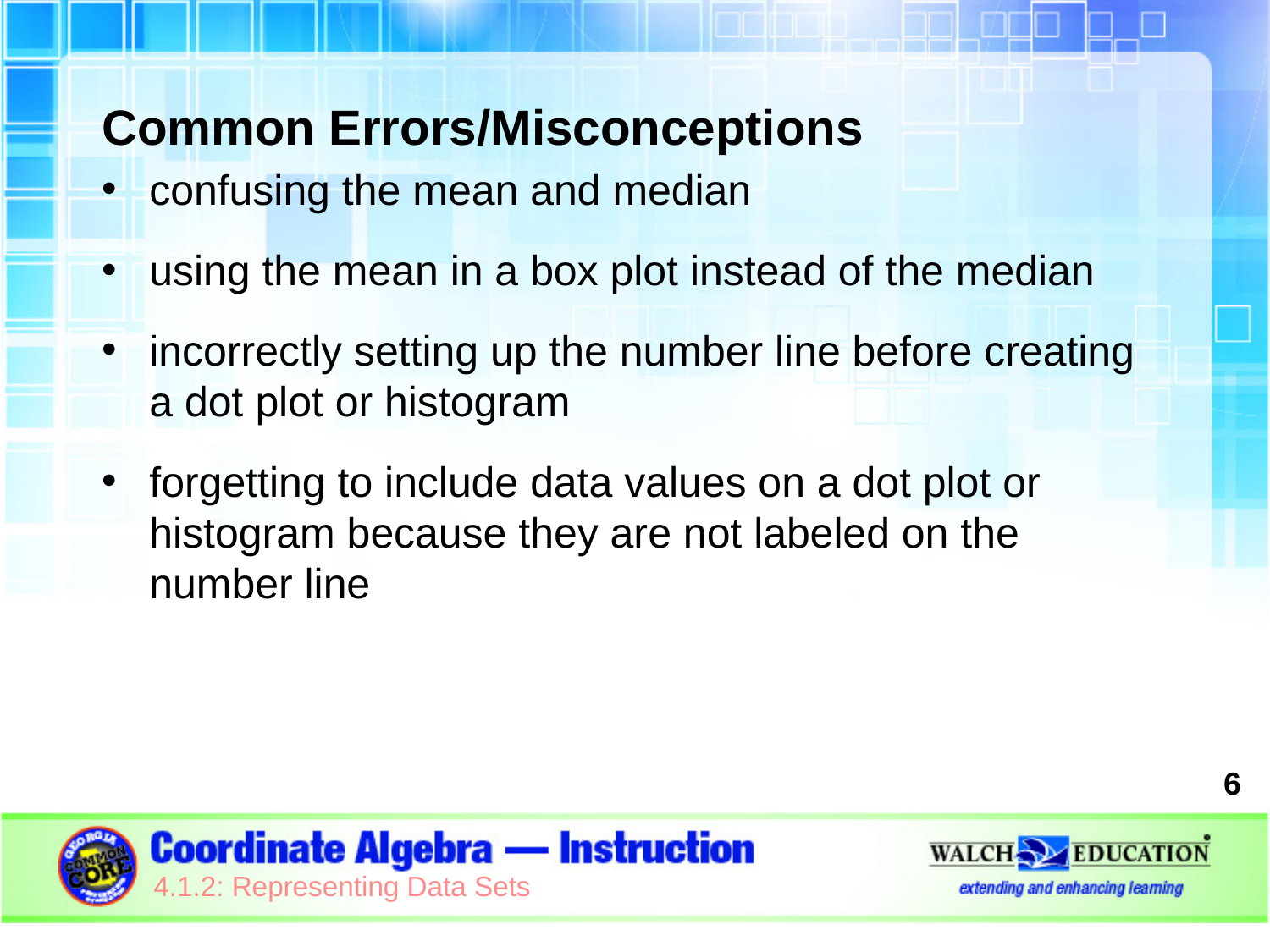

Common Errors/Misconceptions
confusing the mean and median
using the mean in a box plot instead of the median
incorrectly setting up the number line before creating a dot plot or histogram
forgetting to include data values on a dot plot or histogram because they are not labeled on the number line
6
4.1.2: Representing Data Sets